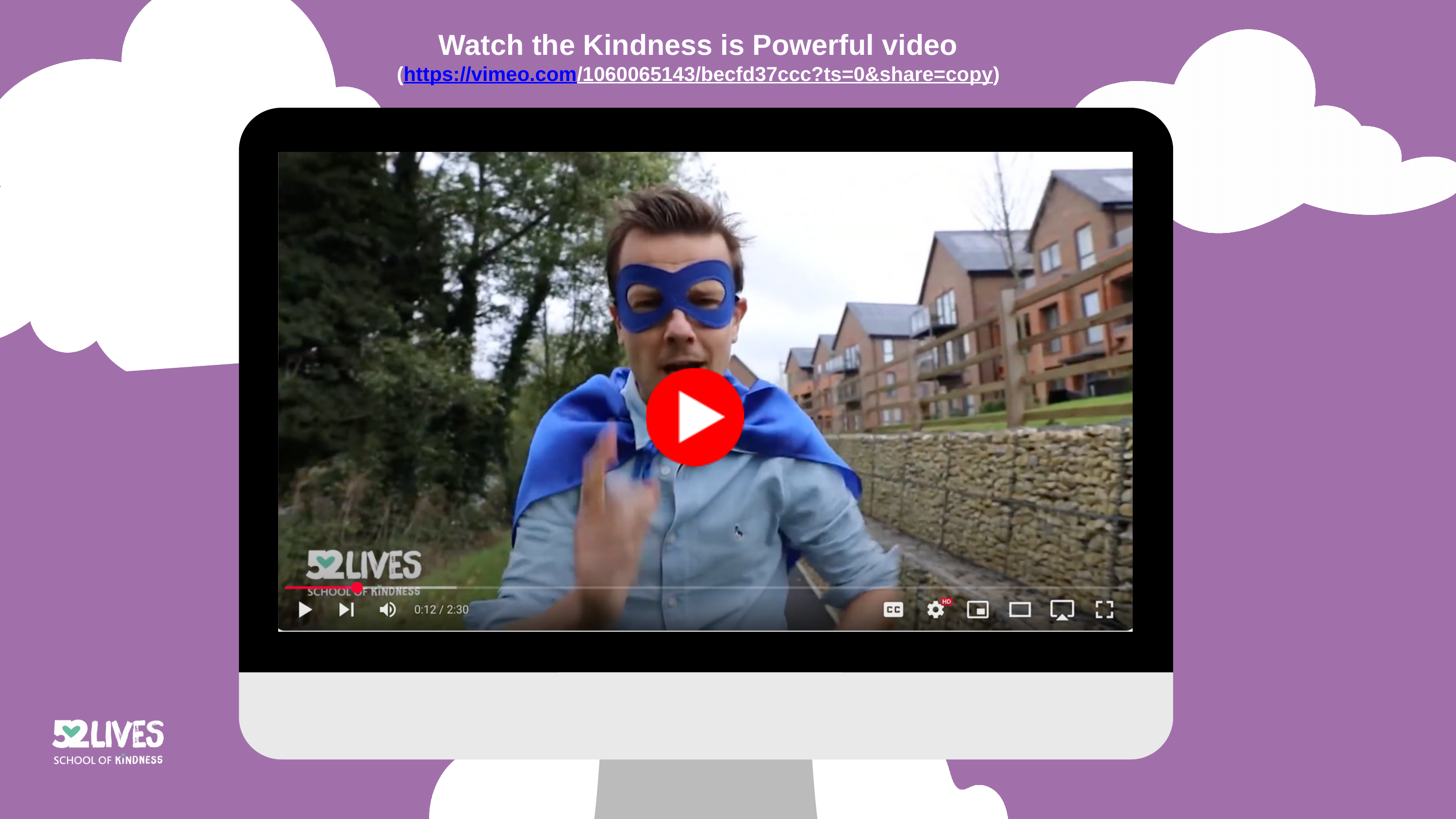

Watch the Kindness is Powerful video
(https://vimeo.com/1060065143/becfd37ccc?ts=0&share=copy)